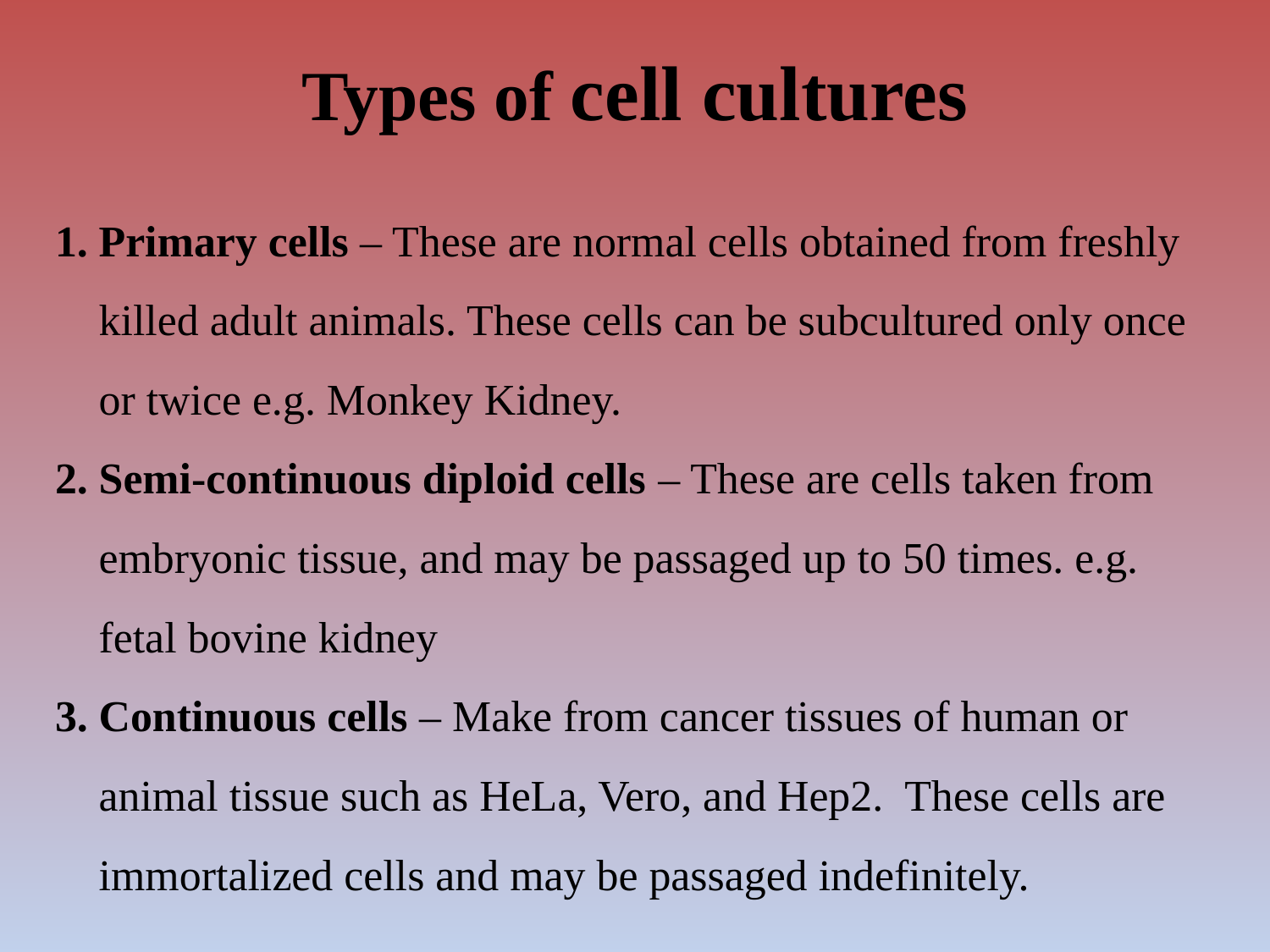

# Types of cell cultures
Primary cells – These are normal cells obtained from freshly killed adult animals. These cells can be subcultured only once or twice e.g. Monkey Kidney.
Semi-continuous diploid cells – These are cells taken from embryonic tissue, and may be passaged up to 50 times. e.g. fetal bovine kidney
Continuous cells – Make from cancer tissues of human or animal tissue such as HeLa, Vero, and Hep2.  These cells are immortalized cells and may be passaged indefinitely.